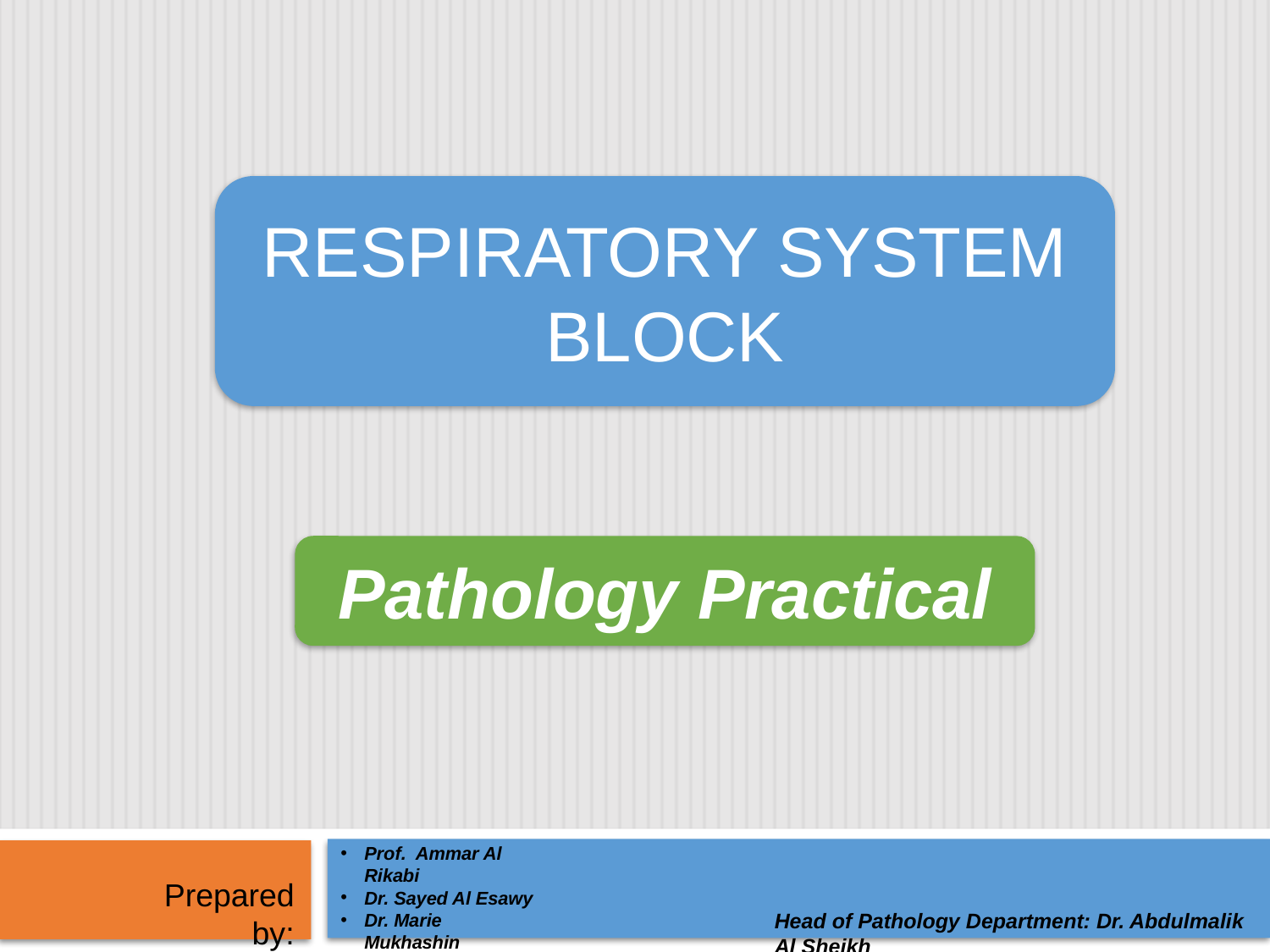

RESPIRATORY SYSTEM
BLOCK
Pathology Practical
Prof.  Ammar Al Rikabi
Dr. Sayed Al Esawy
Dr. Marie Mukhashin
Dr. Shaesta Zaidi
Prepared by:
Head of Pathology Department: Dr. Abdulmalik Al Sheikh